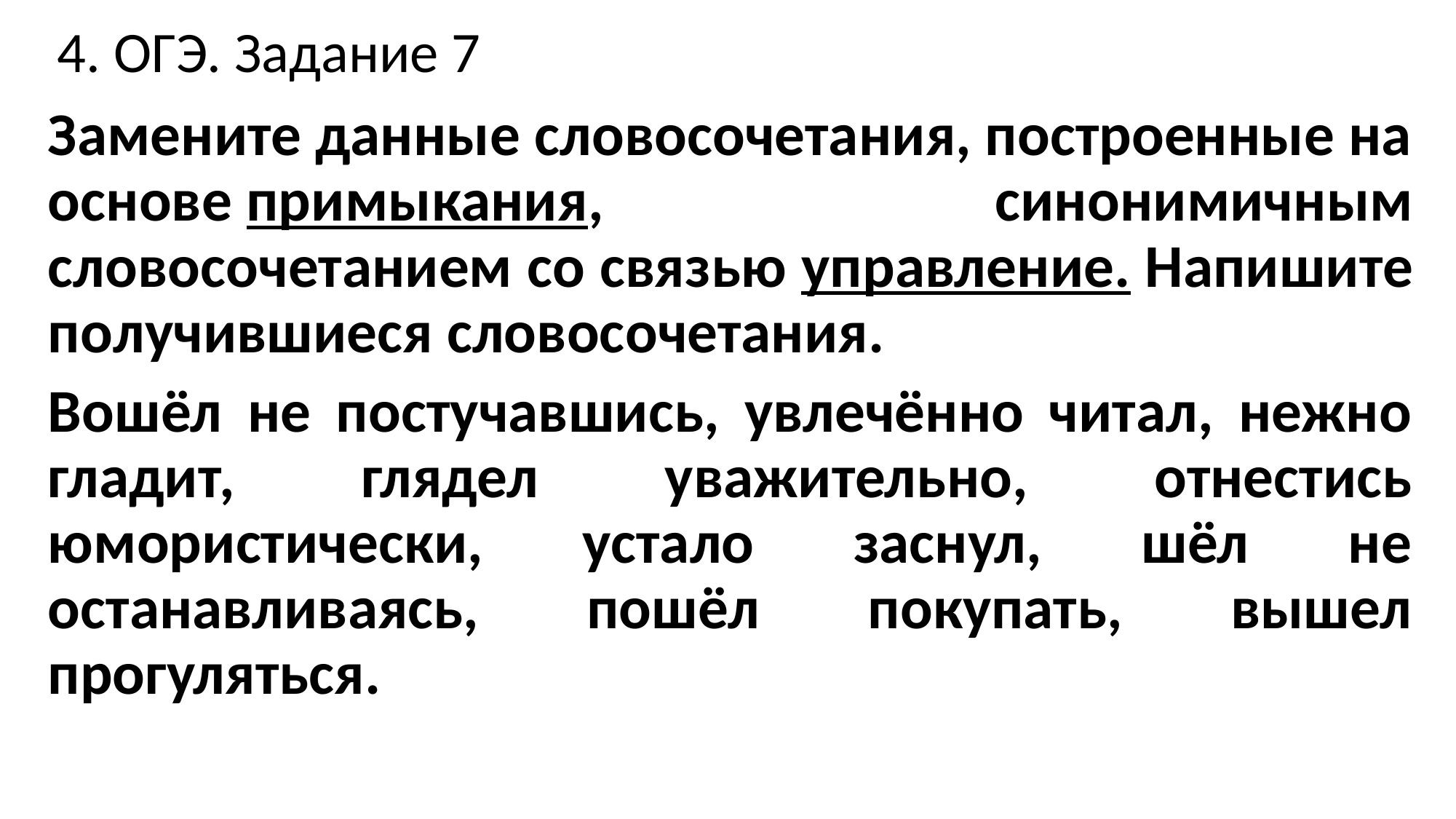

# 4. ОГЭ. Задание 7
Замените данные словосочетания, построенные на основе примыкания, синонимичным словосочетанием со связью управление. Напишите получившиеся словосочетания.
Вошёл не постучавшись, увлечённо читал, нежно гладит, глядел уважительно, отнестись юмористически, устало заснул, шёл не останавливаясь, пошёл покупать, вышел прогуляться.